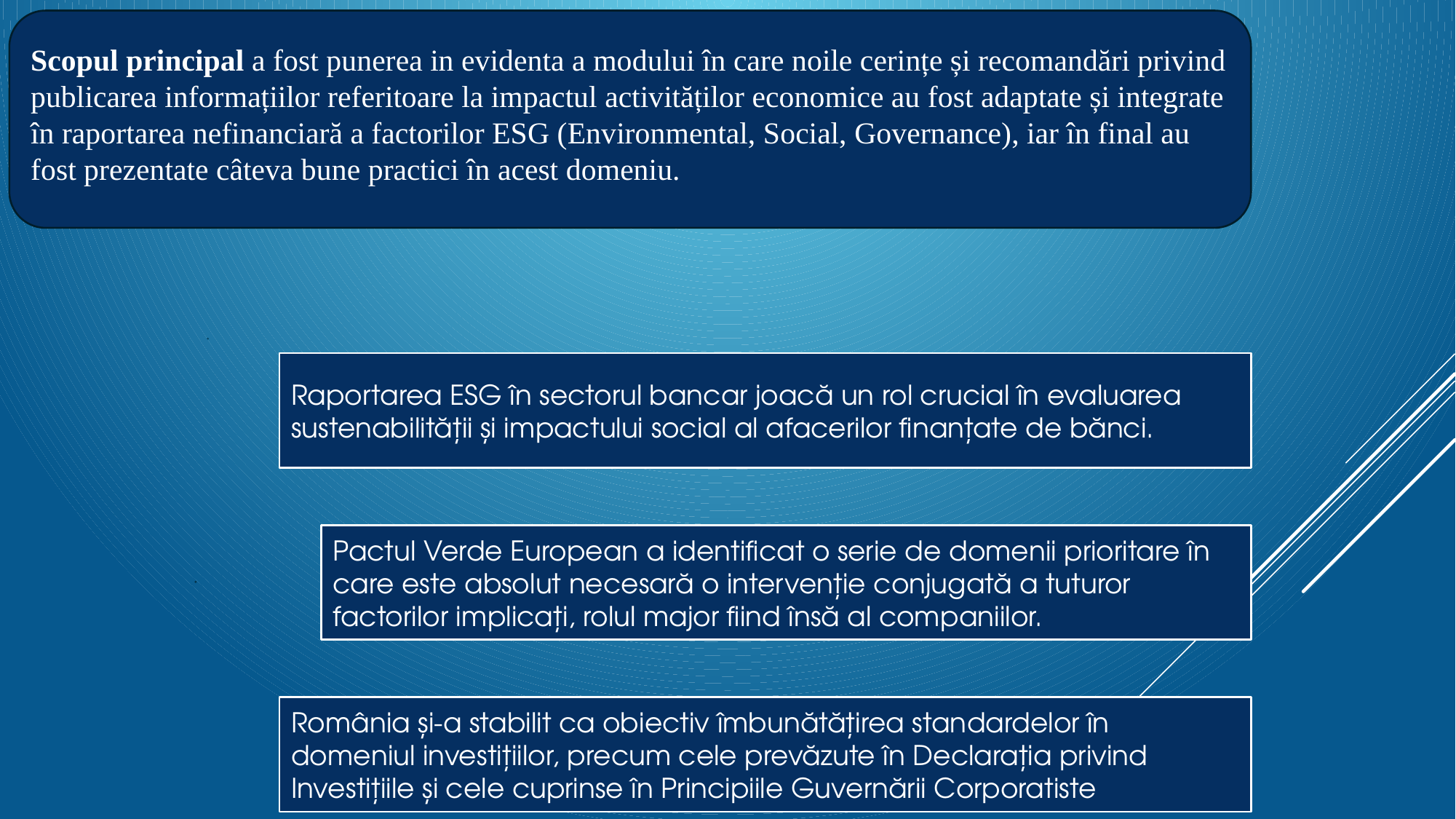

Scopul principal a fost punerea in evidenta a modului în care noile cerințe și recomandări privind publicarea informațiilor referitoare la impactul activităților economice au fost adaptate și integrate în raportarea nefinanciară a factorilor ESG (Environmental, Social, Governance), iar în final au fost prezentate câteva bune practici în acest domeniu.

Raportarea ESG în sectorul bancar joacă un rol crucial în evaluarea sustenabilității și impactului social al afacerilor finanțate de bănci.
Pactul Verde European a identificat o serie de domenii prioritare în care este absolut necesară o intervenție conjugată a tuturor factorilor implicați, rolul major fiind însă al companiilor.
România și-a stabilit ca obiectiv îmbunătățirea standardelor în domeniul investițiilor, precum cele prevăzute în Declarația privind Investițiile și cele cuprinse în Principiile Guvernării Corporatiste